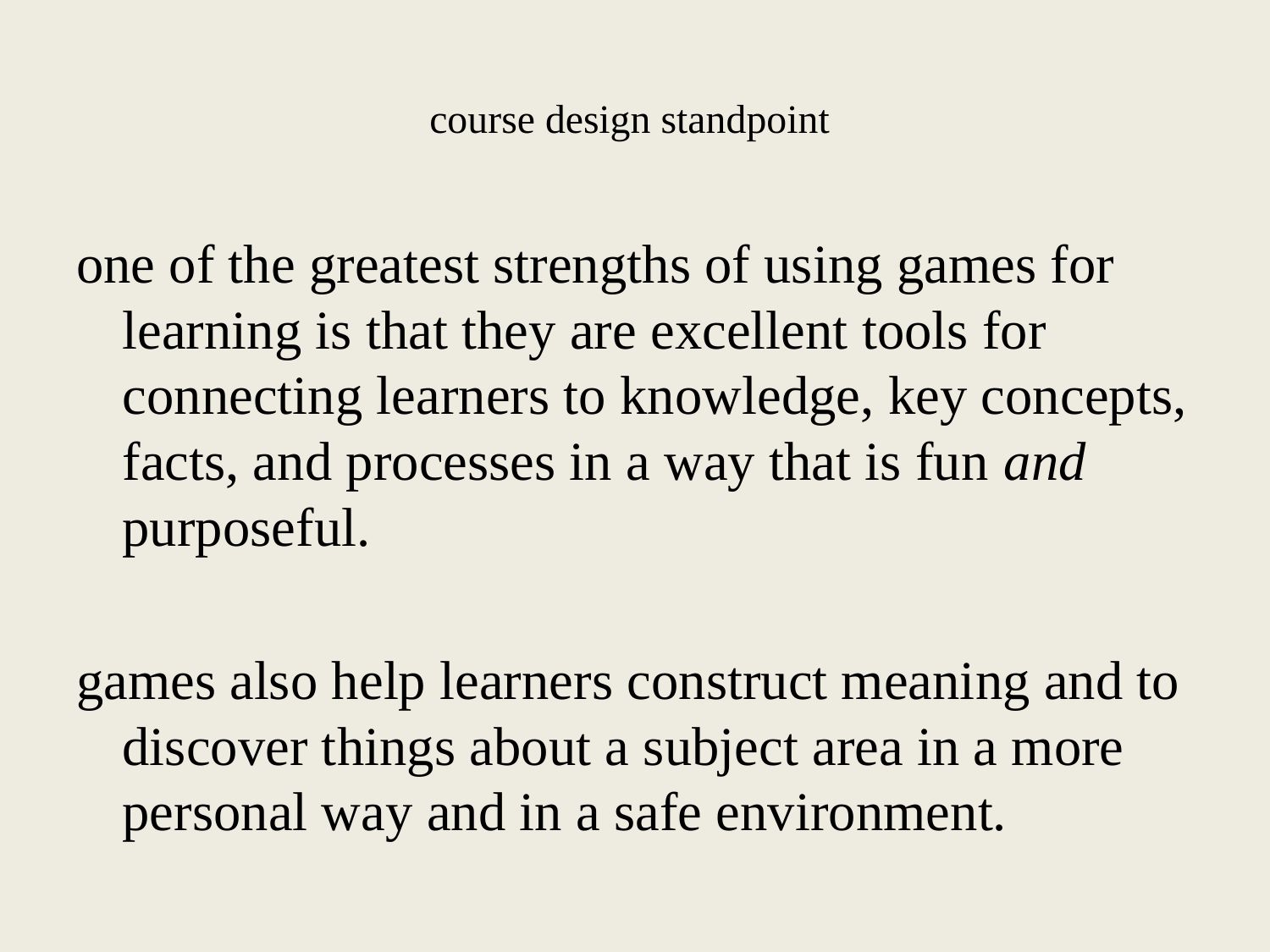

# course design standpoint
one of the greatest strengths of using games for learning is that they are excellent tools for connecting learners to knowledge, key concepts, facts, and processes in a way that is fun and purposeful.

games also help learners construct meaning and to discover things about a subject area in a more personal way and in a safe environment.